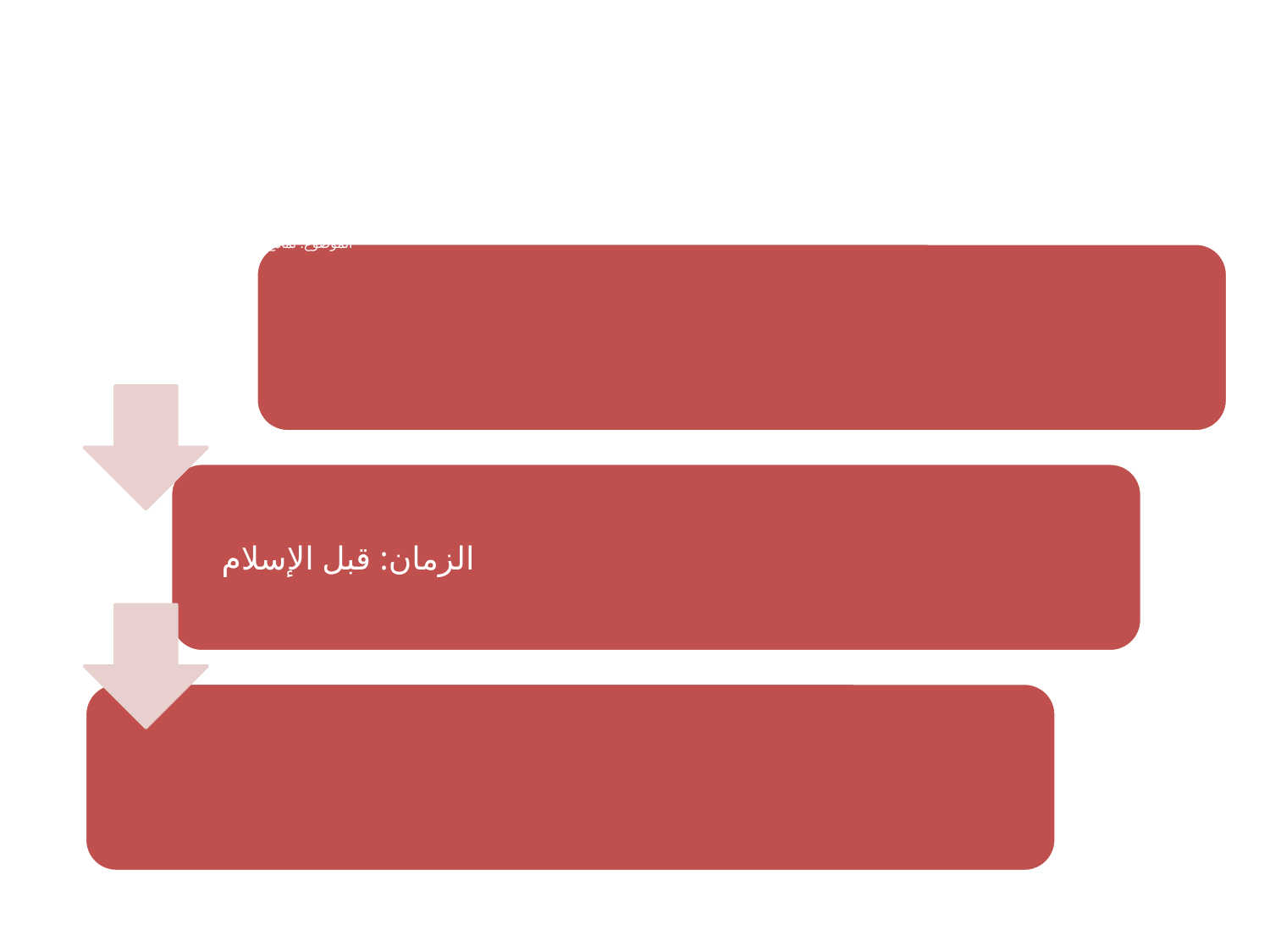

#

الموضوع: نماذج سياسية
المكان: جزيرة العرب